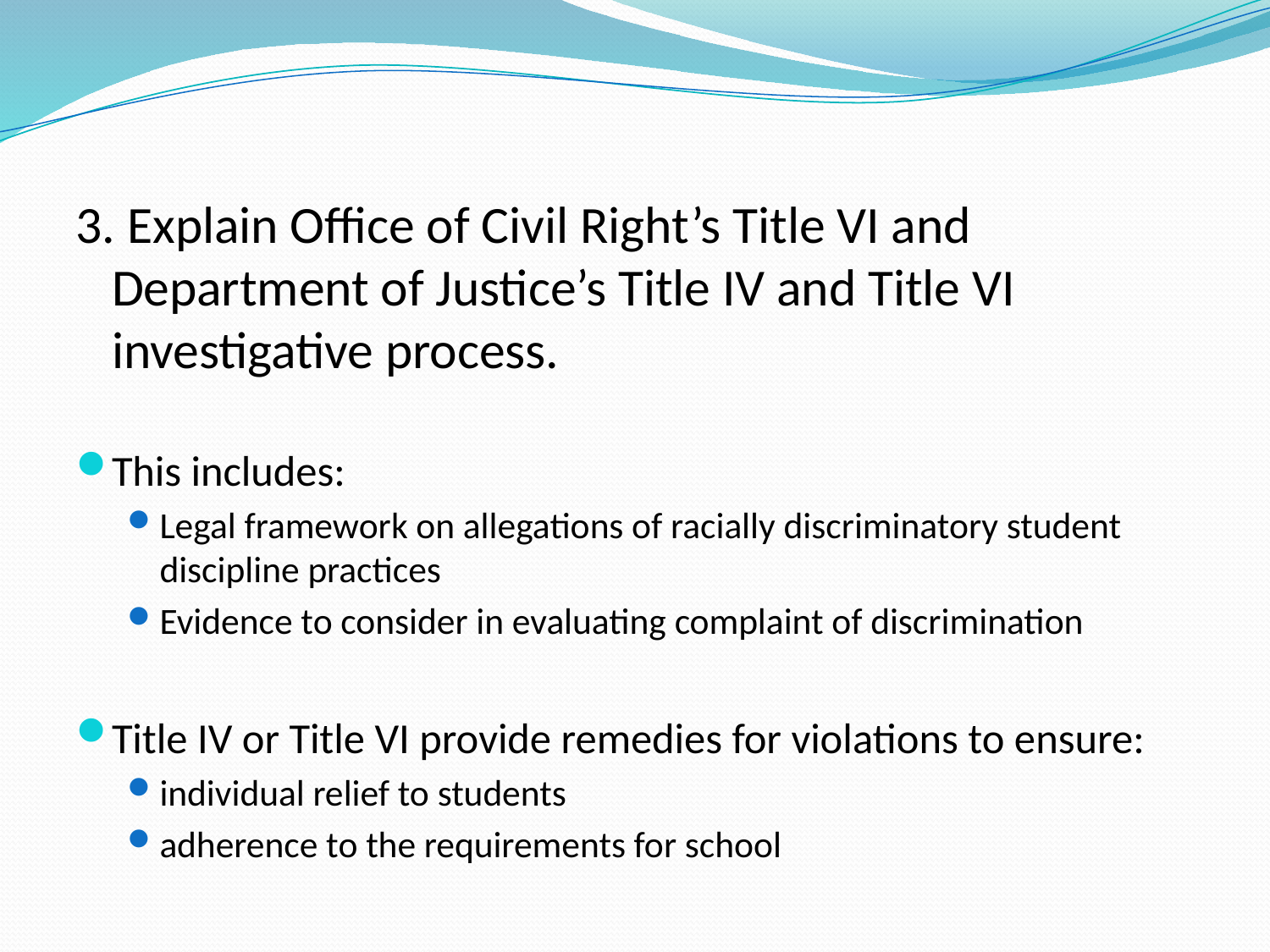

3. Explain Office of Civil Right’s Title VI and Department of Justice’s Title IV and Title VI investigative process.

This includes:
Legal framework on allegations of racially discriminatory student discipline practices
Evidence to consider in evaluating complaint of discrimination

Title IV or Title VI provide remedies for violations to ensure:
individual relief to students
adherence to the requirements for school